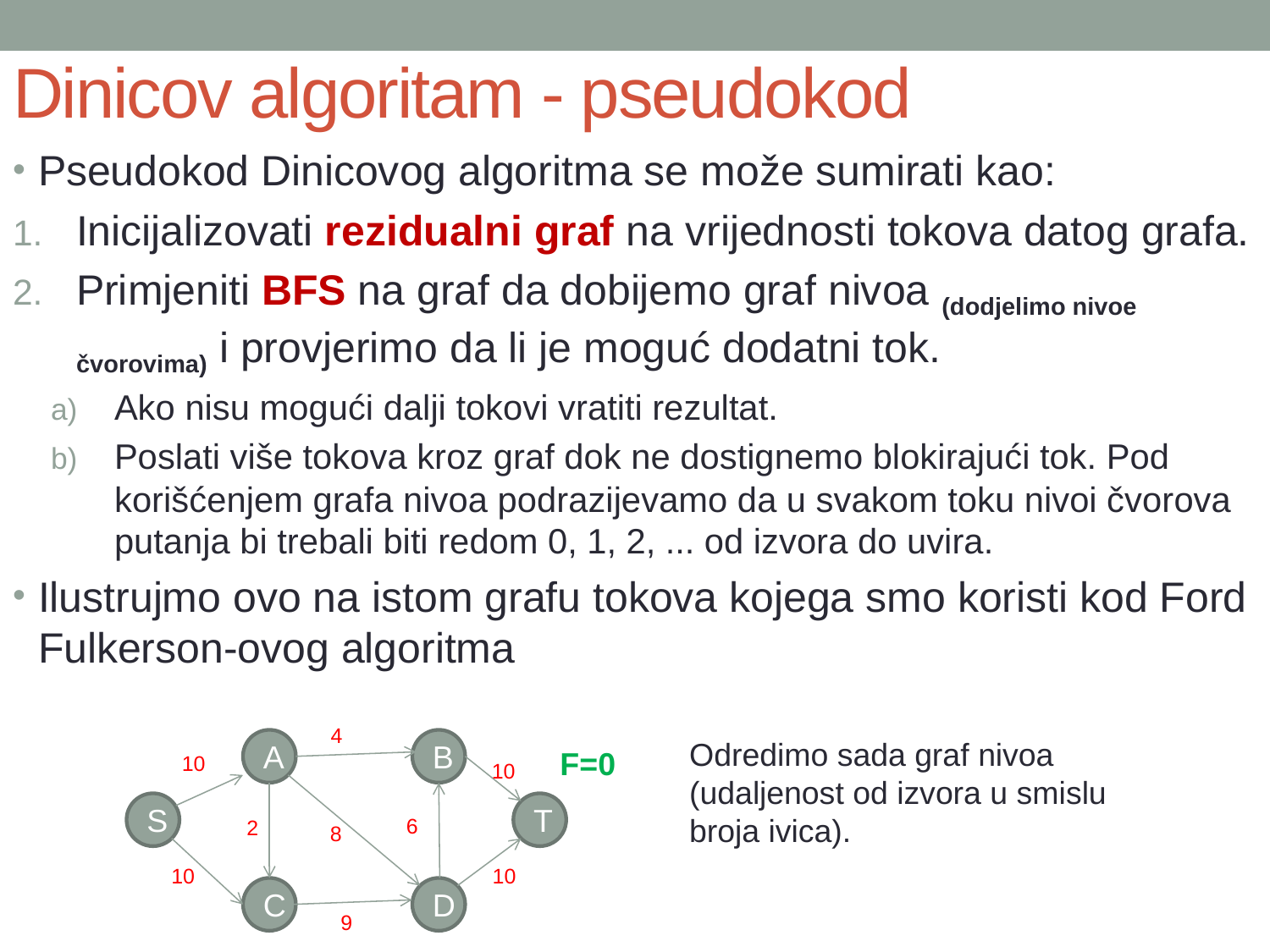

# Dinicov algoritam - pseudokod
Pseudokod Dinicovog algoritma se može sumirati kao:
Inicijalizovati rezidualni graf na vrijednosti tokova datog grafa.
Primjeniti BFS na graf da dobijemo graf nivoa (dodjelimo nivoe čvorovima) i provjerimo da li je moguć dodatni tok.
Ako nisu mogući dalji tokovi vratiti rezultat.
Poslati više tokova kroz graf dok ne dostignemo blokirajući tok. Pod korišćenjem grafa nivoa podrazijevamo da u svakom toku nivoi čvorova putanja bi trebali biti redom 0, 1, 2, ... od izvora do uvira.
Ilustrujmo ovo na istom grafu tokova kojega smo koristi kod Ford Fulkerson-ovog algoritma
4
Odredimo sada graf nivoa (udaljenost od izvora u smislu broja ivica).
A
B
F=0
10
10
S
T
6
2
8
10
10
C
D
9